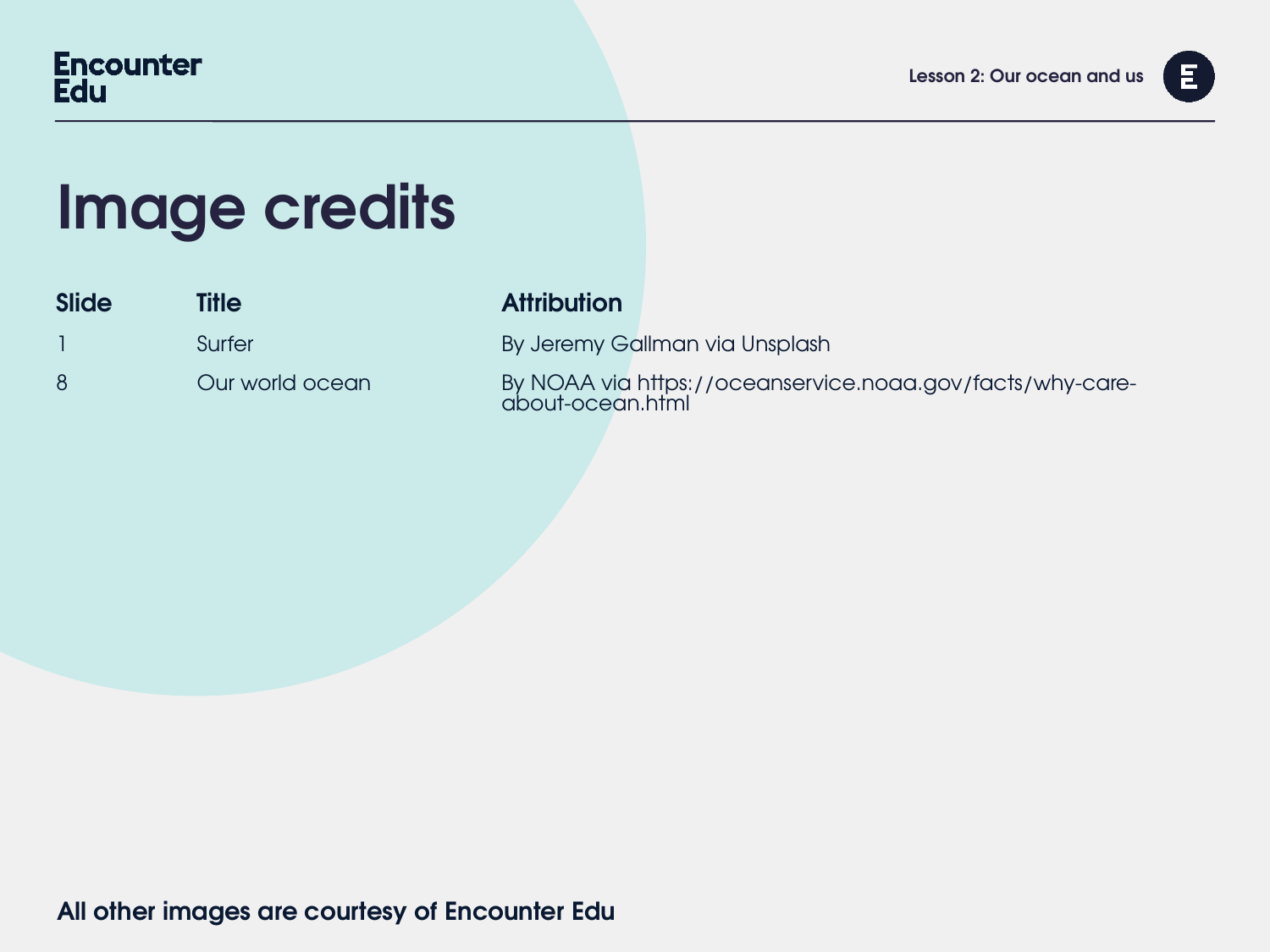

# Lesson 2: Our ocean and us
| Slide | Title | Attribution |
| --- | --- | --- |
| 1 | Surfer | By Jeremy Gallman via Unsplash |
| 8 | Our world ocean | By NOAA via https://oceanservice.noaa.gov/facts/why-care-about-ocean.html |
|  |  |  |
|  |  |  |
|  |  |  |
|  |  |  |
|  |  |  |
|  |  |  |
|  |  |  |
|  |  |  |
|  |  |  |
|  |  |  |
|  |  |  |